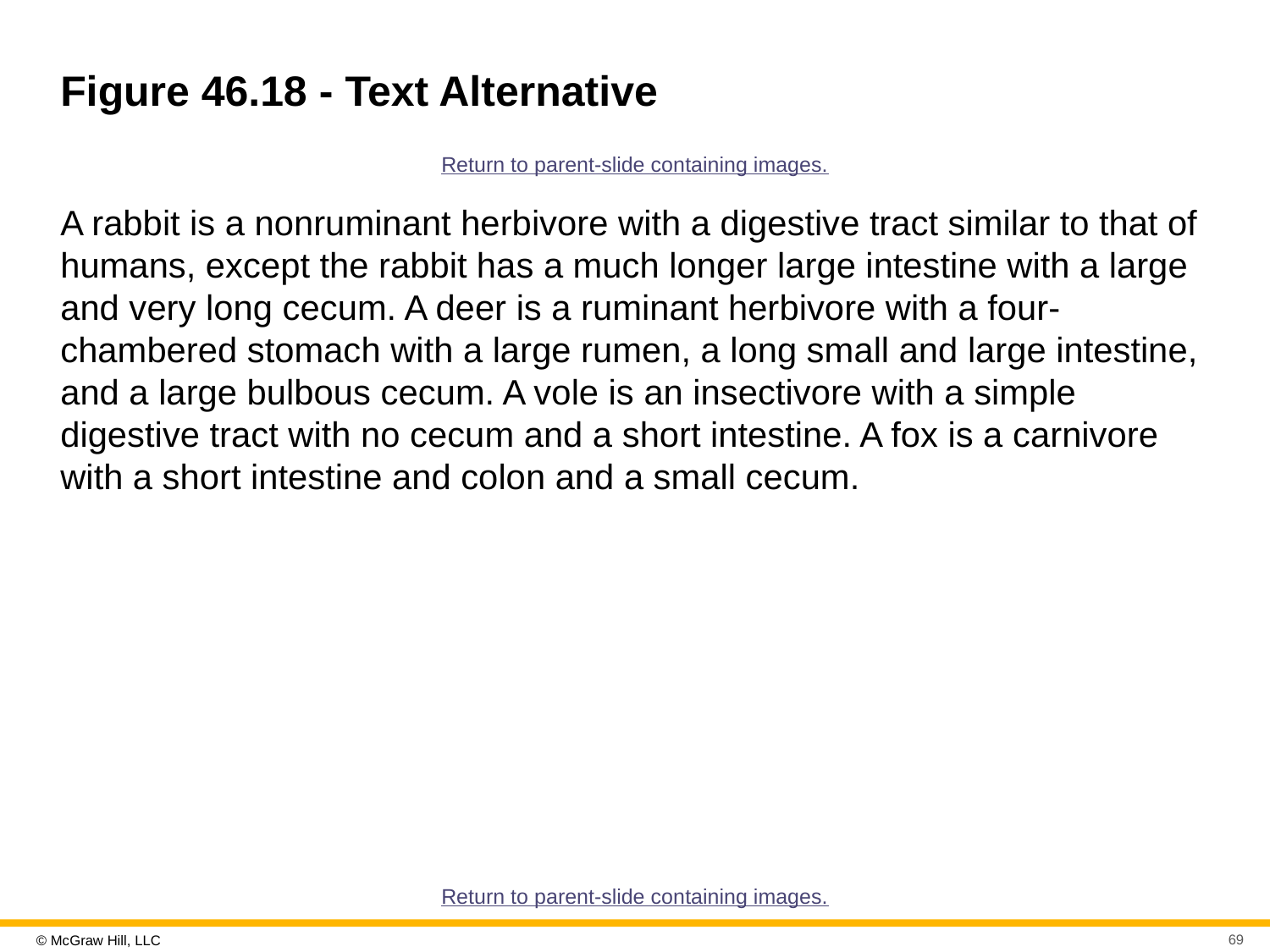

# Figure 46.18 - Text Alternative
Return to parent-slide containing images.
A rabbit is a nonruminant herbivore with a digestive tract similar to that of humans, except the rabbit has a much longer large intestine with a large and very long cecum. A deer is a ruminant herbivore with a four-chambered stomach with a large rumen, a long small and large intestine, and a large bulbous cecum. A vole is an insectivore with a simple digestive tract with no cecum and a short intestine. A fox is a carnivore with a short intestine and colon and a small cecum.
Return to parent-slide containing images.
69